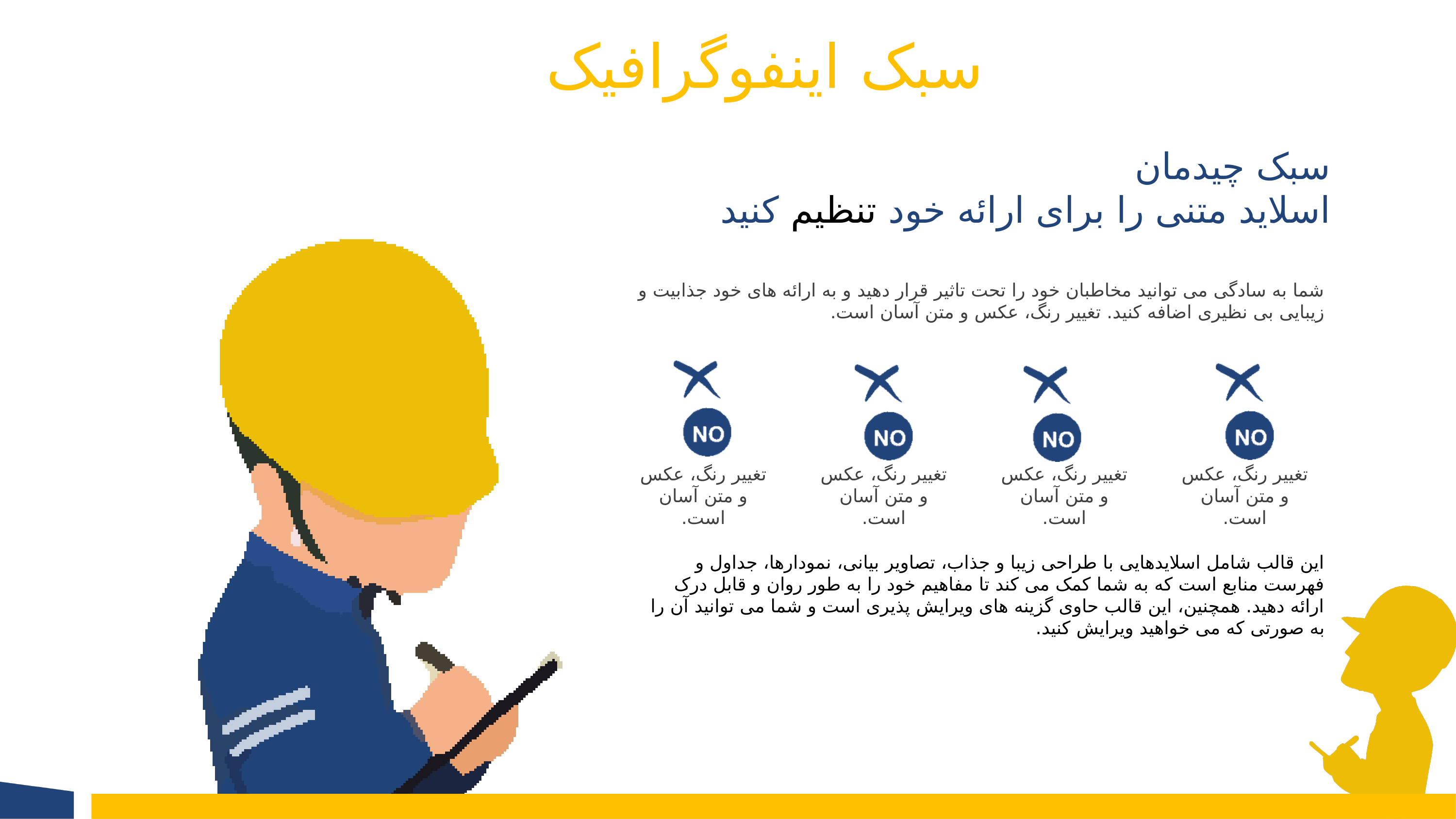

سبک اینفوگرافیک
سبک چیدمان
اسلاید متنی را برای ارائه خود تنظیم کنید

شما به سادگی می توانید مخاطبان خود را تحت تاثیر قرار دهید و به ارائه های خود جذابیت و زیبایی بی نظیری اضافه کنید. تغییر رنگ، عکس و متن آسان است.

تغییر رنگ، عکس و متن آسان است.
تغییر رنگ، عکس و متن آسان است.
تغییر رنگ، عکس و متن آسان است.
تغییر رنگ، عکس و متن آسان است.
این قالب شامل اسلایدهایی با طراحی زیبا و جذاب، تصاویر بیانی، نمودارها، جداول و فهرست منابع است که به شما کمک می کند تا مفاهیم خود را به طور روان و قابل درک ارائه دهید. همچنین، این قالب حاوی گزینه های ویرایش پذیری است و شما می توانید آن را به صورتی که می خواهید ویرایش کنید.